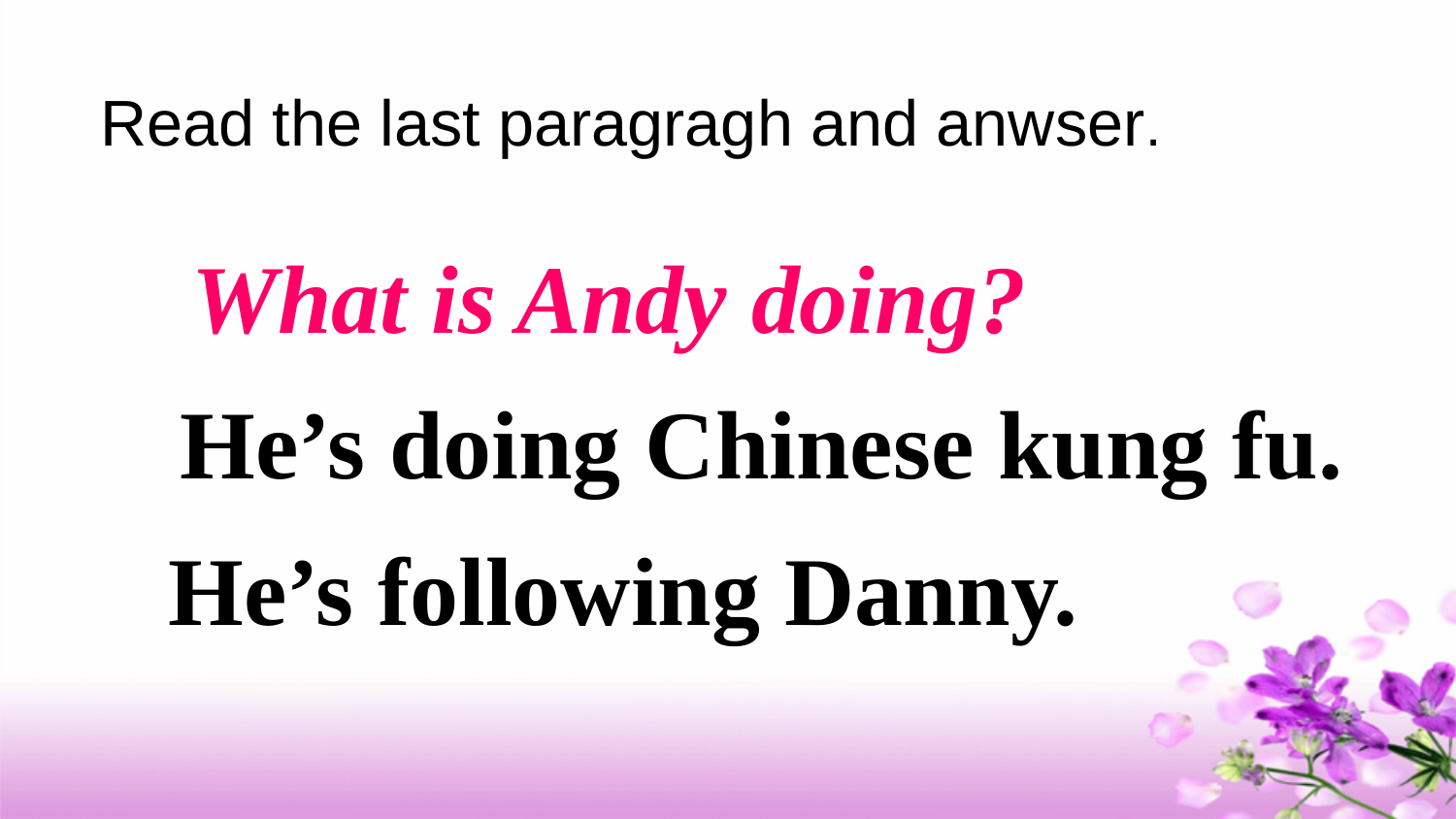

Read the last paragragh and anwser.
What is Andy doing?
He’s doing Chinese kung fu.
He’s following Danny.